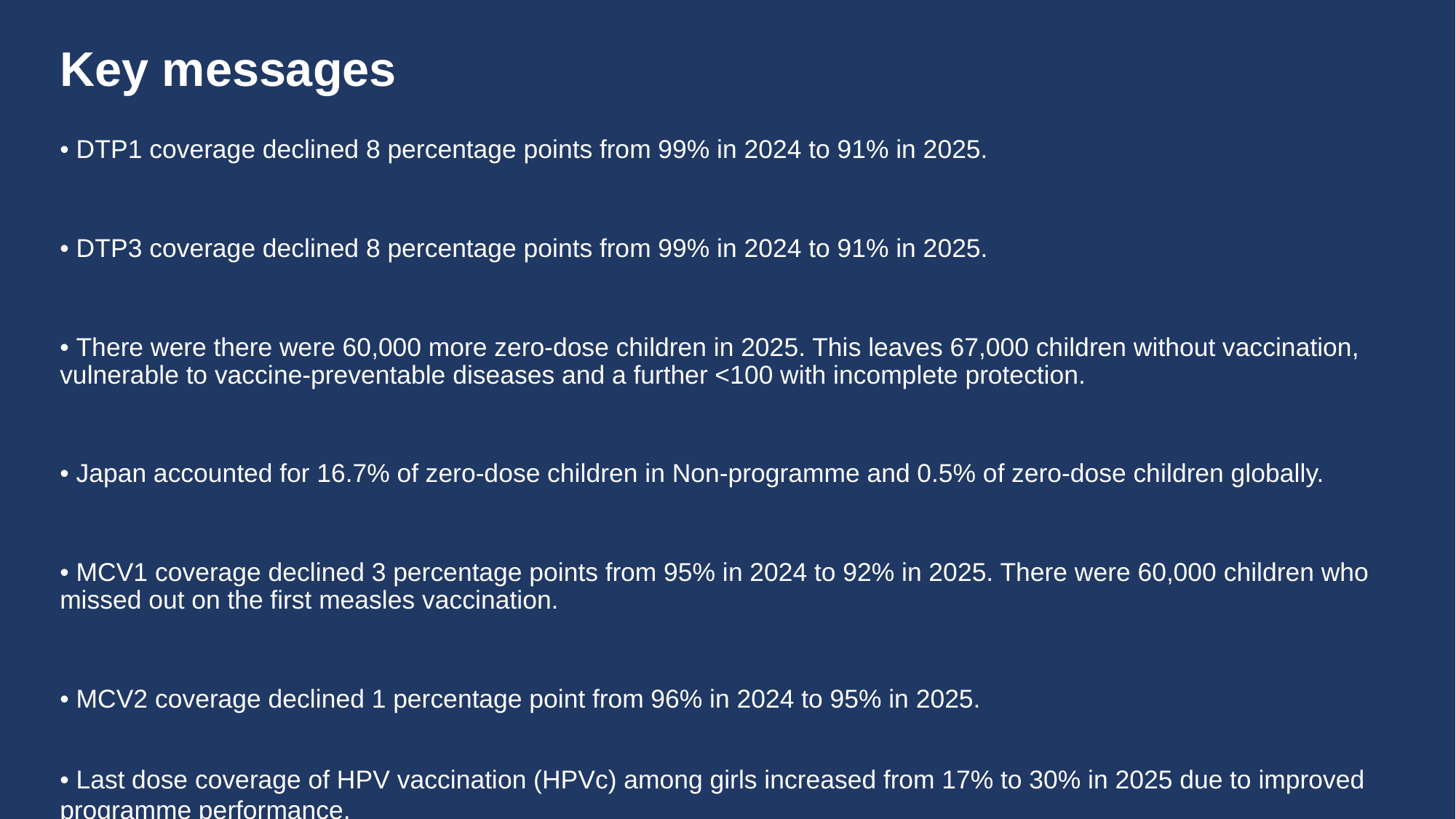

# Key messages
• DTP1 coverage declined 8 percentage points from 99% in 2024 to 91% in 2025.

• DTP3 coverage declined 8 percentage points from 99% in 2024 to 91% in 2025.

• There were there were 60,000 more zero-dose children in 2025. This leaves 67,000 children without vaccination, vulnerable to vaccine-preventable diseases and a further <100 with incomplete protection.

• Japan accounted for 16.7% of zero-dose children in Non-programme and 0.5% of zero-dose children globally.

• MCV1 coverage declined 3 percentage points from 95% in 2024 to 92% in 2025. There were 60,000 children who missed out on the first measles vaccination.

• MCV2 coverage declined 1 percentage point from 96% in 2024 to 95% in 2025.

• Last dose coverage of HPV vaccination (HPVc) among girls increased from 17% to 30% in 2025 due to improved programme performance.